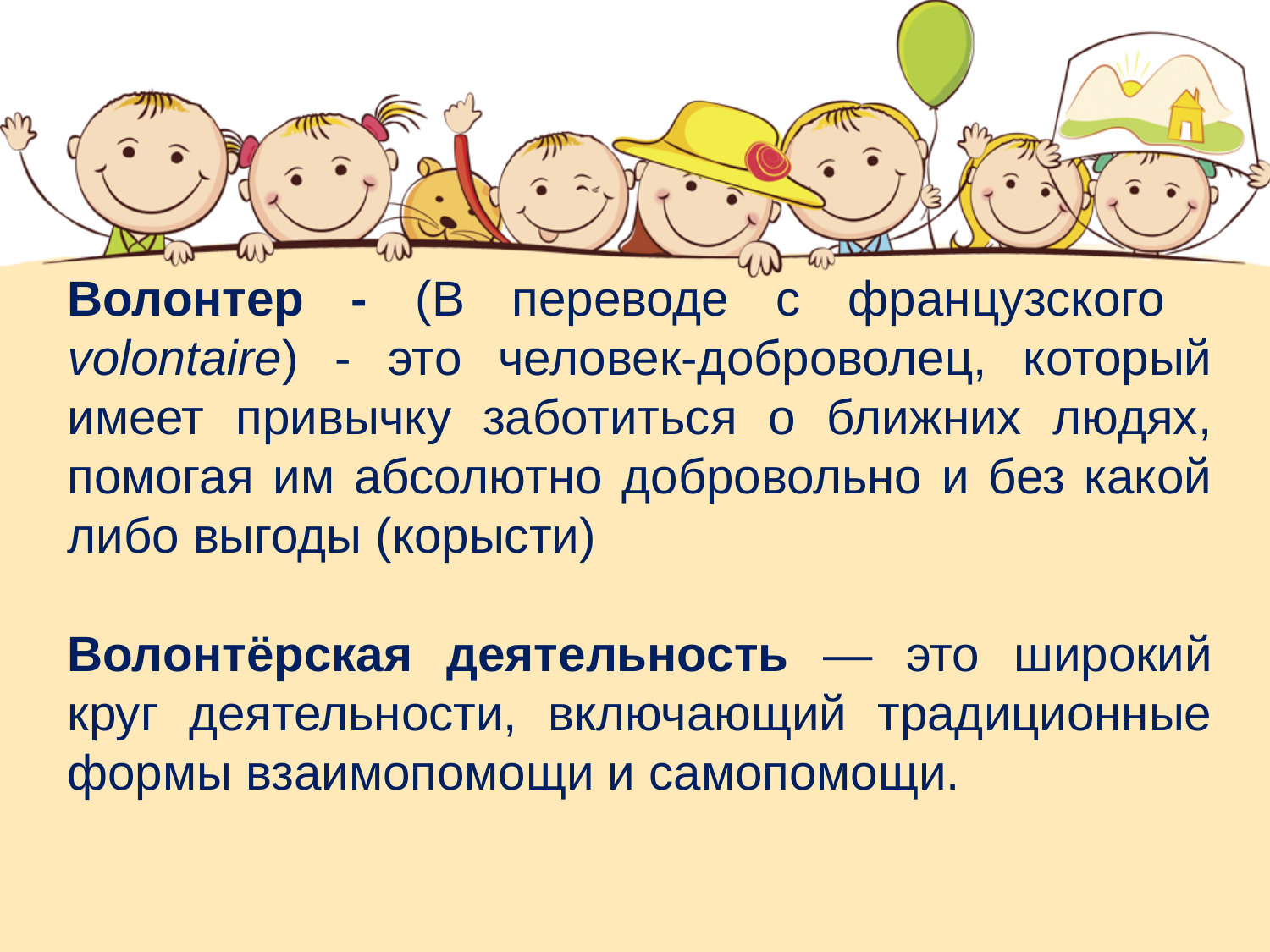

Волонтер - (В переводе с французского  volontaire) - это человек-доброволец, который имеет привычку заботиться о ближних людях, помогая им абсолютно добровольно и без какой либо выгоды (корысти)

Волонтёрская деятельность — это широкий круг деятельности, включающий традиционные формы взаимопомощи и самопомощи.